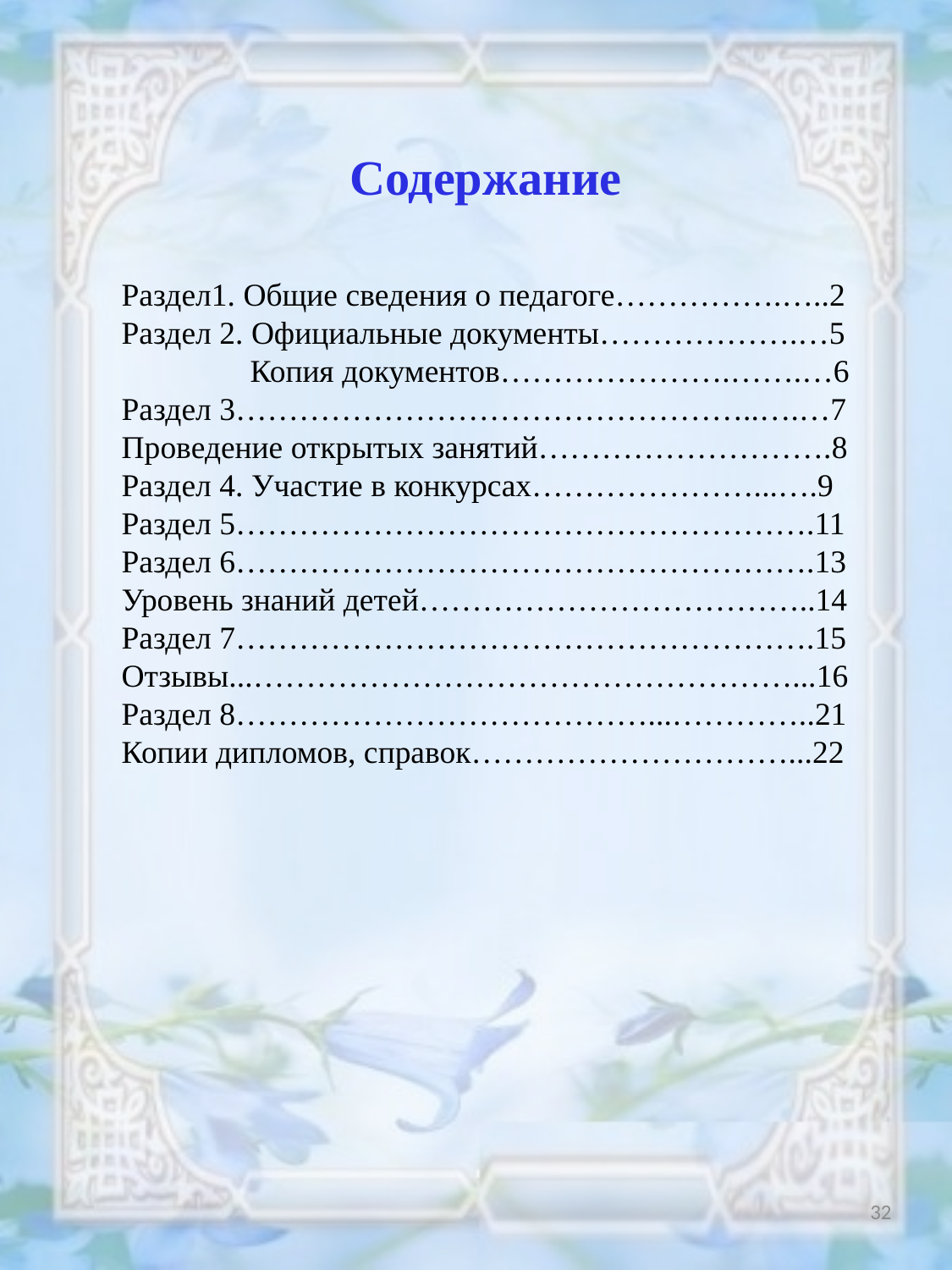

Содержание
Раздел1. Общие сведения о педагоге…………….…..2
Раздел 2. Официальные документы……………….…5
                Копия документов………………….…….…6
Раздел 3…………………………………………..….…7
Проведение открытых занятий……………………….8
Раздел 4. Участие в конкурсах…………………...….9
Раздел 5……………………………………………….11
Раздел 6……………………………………………….13
Уровень знаний детей………………………………..14
Раздел 7……………………………………………….15
Отзывы...……………………………………………...16
Раздел 8…………………………………...…………..21
Копии дипломов, справок…………………………...22

32